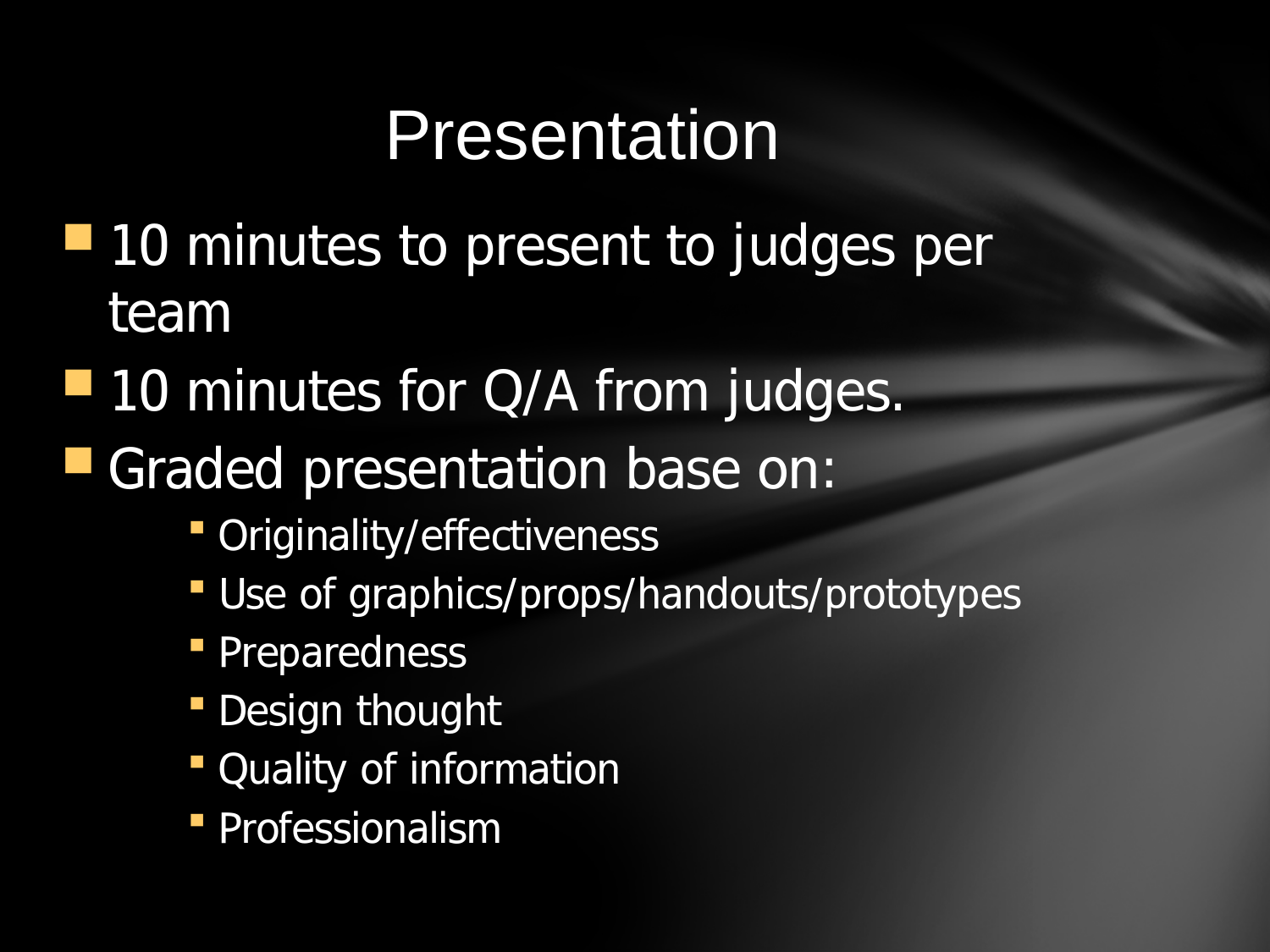

# Presentation
10 minutes to present to judges per team
10 minutes for Q/A from judges.
Graded presentation base on:
Originality/effectiveness
Use of graphics/props/handouts/prototypes
Preparedness
Design thought
Quality of information
Professionalism